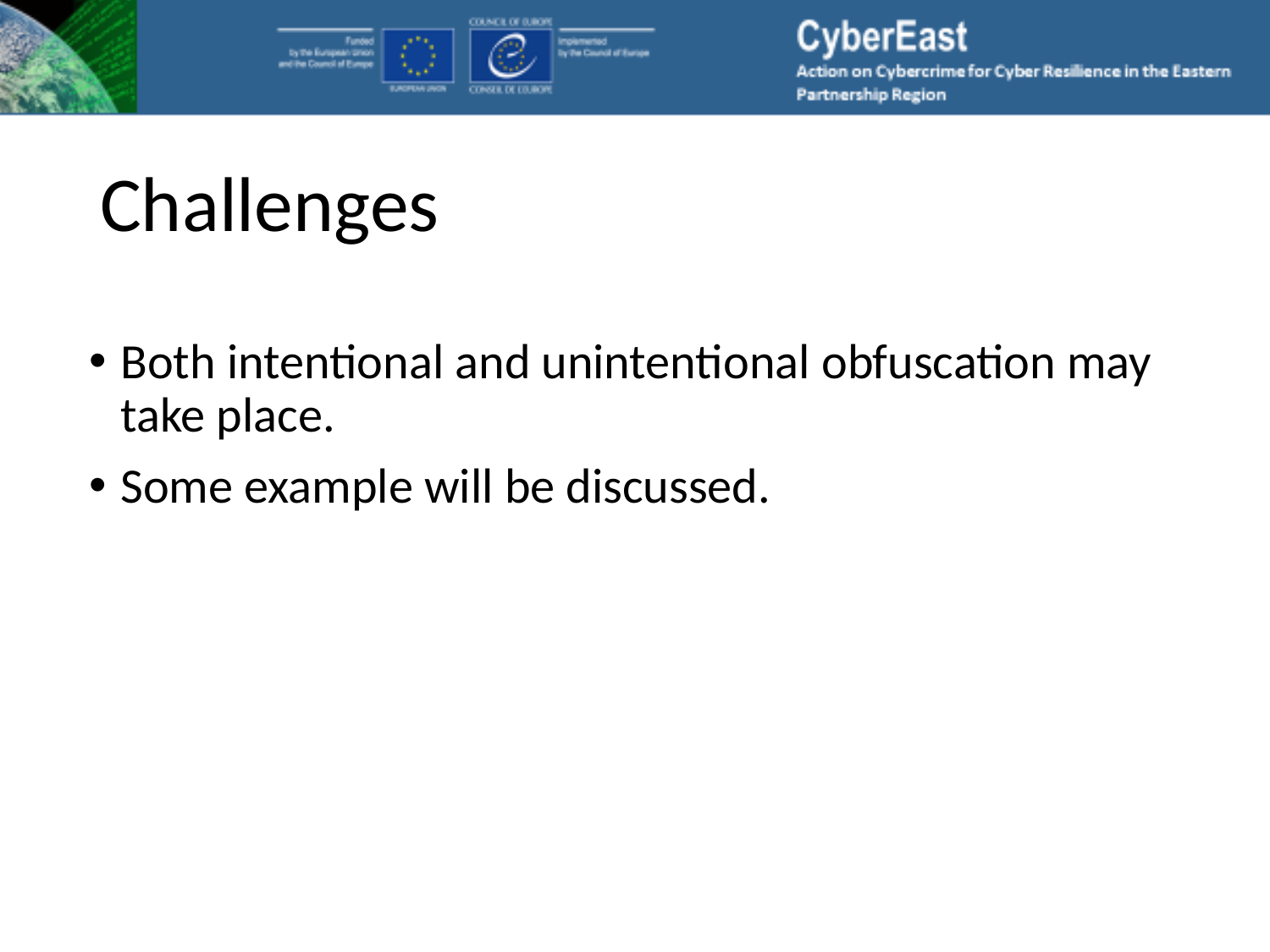

# Challenges
Both intentional and unintentional obfuscation may take place.
Some example will be discussed.